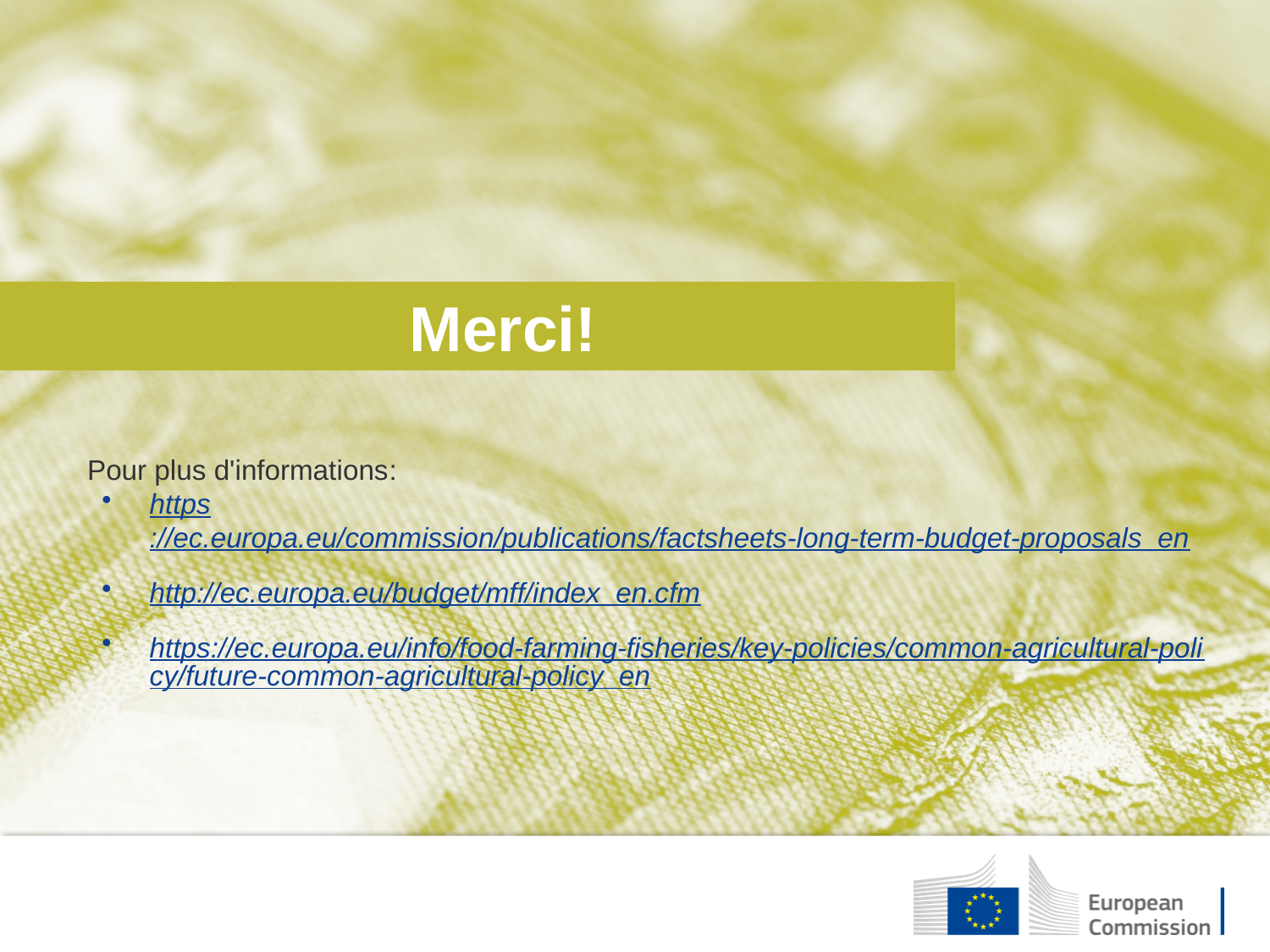

Merci!
Pour plus d'informations:
https://ec.europa.eu/commission/publications/factsheets-long-term-budget-proposals_en
http://ec.europa.eu/budget/mff/index_en.cfm
https://ec.europa.eu/info/food-farming-fisheries/key-policies/common-agricultural-policy/future-common-agricultural-policy_en